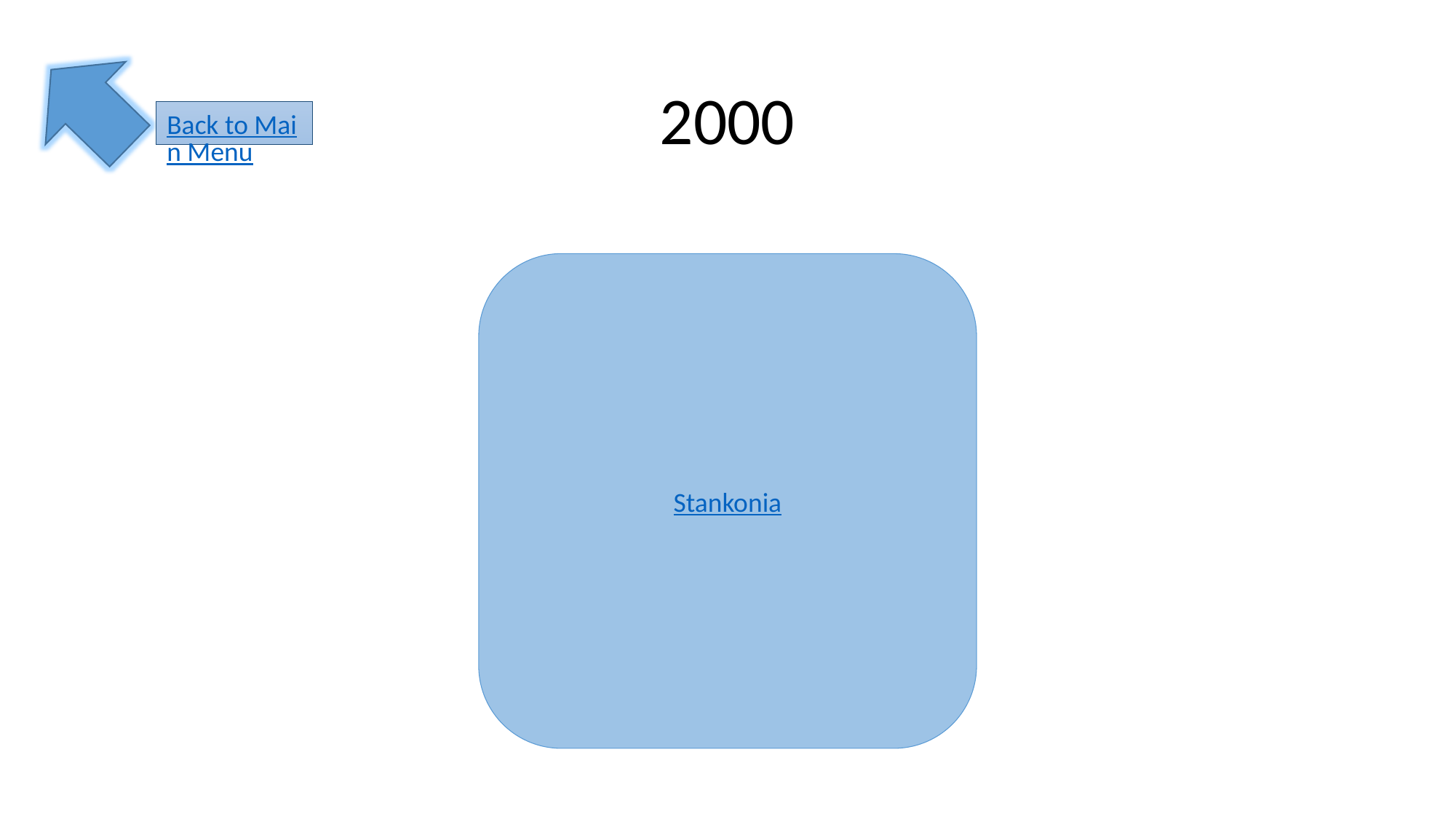

# 2000

Back to Main Menu
Stankonia